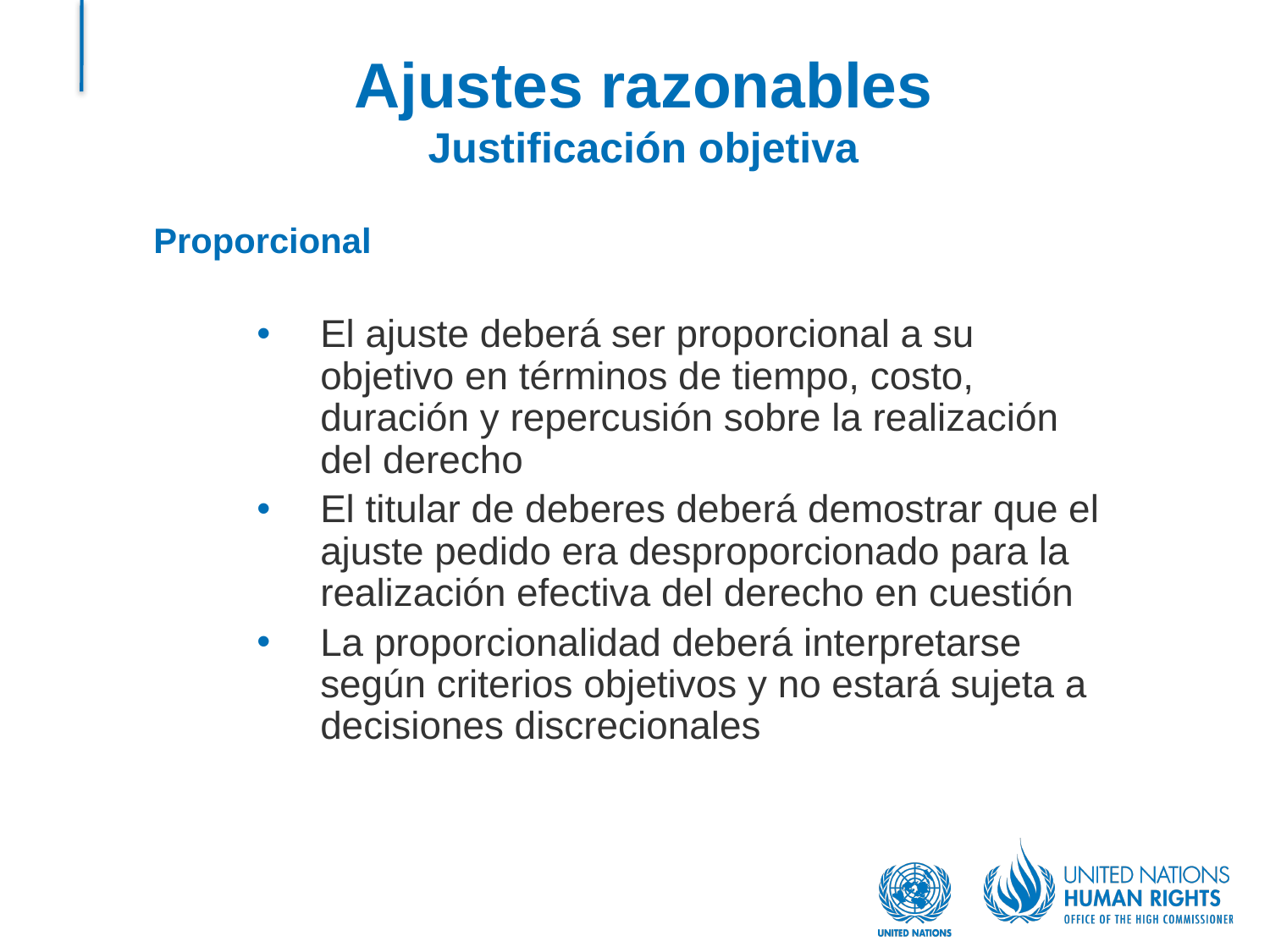

# Ajustes razonables Justificación objetiva
Proporcional

El ajuste deberá ser proporcional a su objetivo en términos de tiempo, costo, duración y repercusión sobre la realización del derecho
El titular de deberes deberá demostrar que el ajuste pedido era desproporcionado para la realización efectiva del derecho en cuestión
La proporcionalidad deberá interpretarse según criterios objetivos y no estará sujeta a decisiones discrecionales